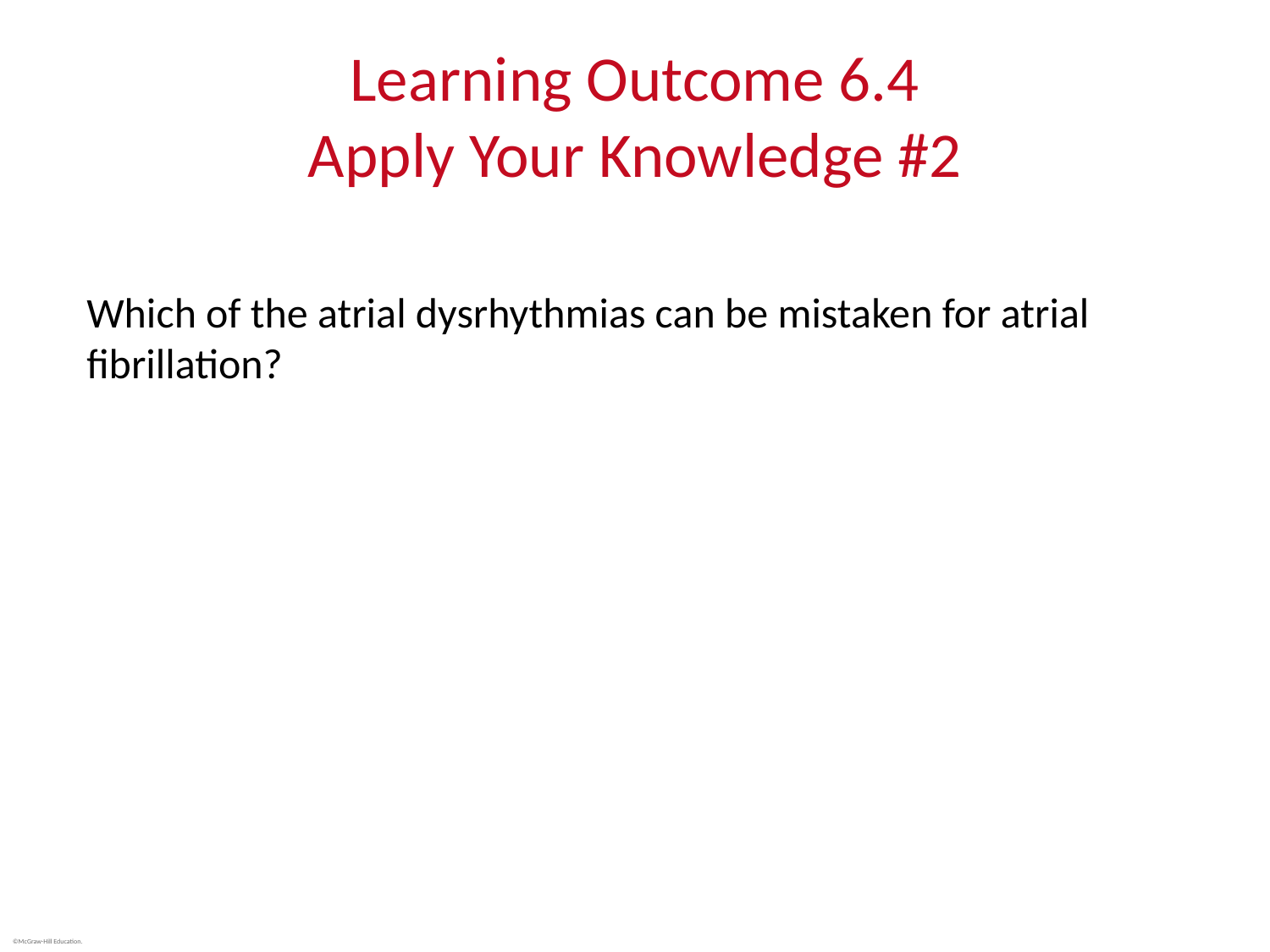

# Learning Outcome 6.4 Apply Your Knowledge #2
Which of the atrial dysrhythmias can be mistaken for atrial fibrillation?